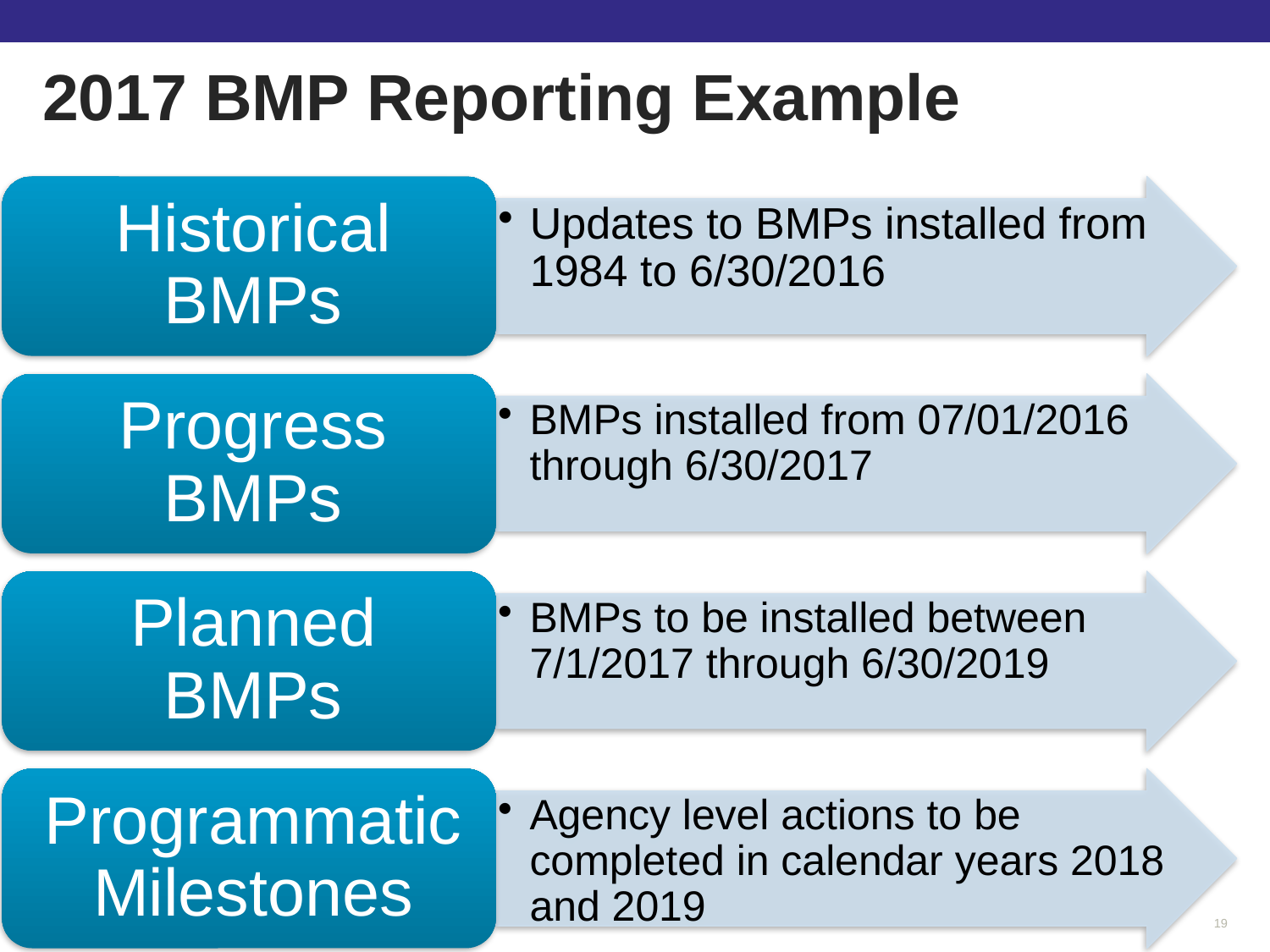

# 2017 BMP Reporting Example
Updates to BMPs installed from 1984 to 6/30/2016
Historical BMPs
BMPs installed from 07/01/2016 through 6/30/2017
Progress BMPs
BMPs to be installed between 7/1/2017 through 6/30/2019
Planned BMPs
Agency level actions to be completed in calendar years 2018 and 2019
Programmatic Milestones
19